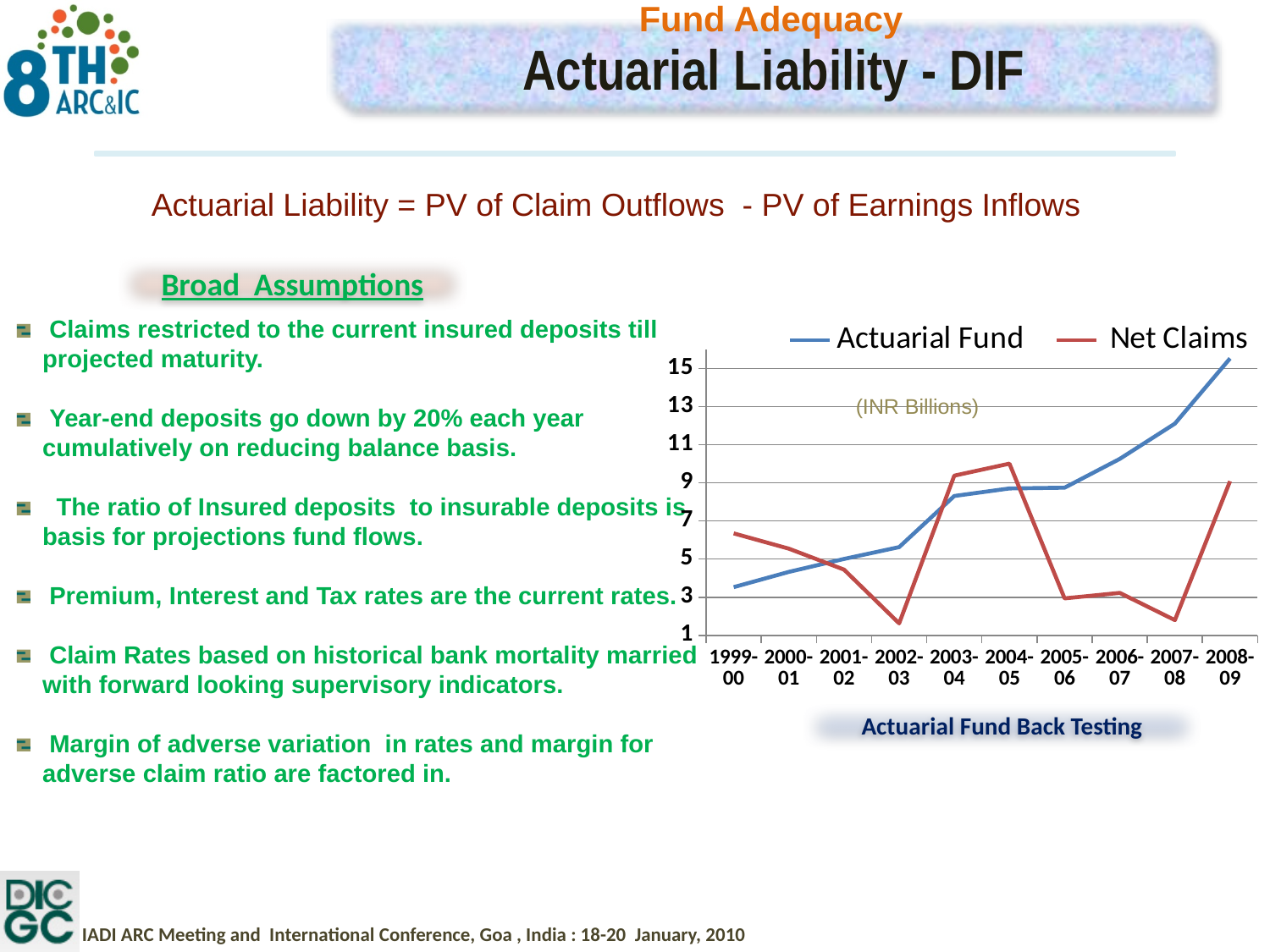

Fund Adequacy
Actuarial Liability - DIF

Actuarial Liability = PV of Claim Outflows  - PV of Earnings Inflows
Broad  Assumptions

### Chart

| Category | Actuarial Fund |  Net Claims |
|---|---|---|
| 1999-00 | 3.53 | 6.35 |
| 2000-01 | 4.33 | 5.55 |
| 2001-02 | 5.01 | 4.45 |
| 2002-03 | 5.63 | 1.6300000000000001 |
| 2003-04 | 8.31 | 9.38 |
| 2004-05 | 8.71 | 10.01 |
| 2005-06 | 8.75 | 2.94 |
| 2006-07 | 10.26 | 3.23 |
| 2007-08 | 12.11 | 1.8 |
| 2008-09 | 15.53 | 9.09 |
 Claims restricted to the current insured deposits till projected maturity.

 Year-end deposits go down by 20% each year cumulatively on reducing balance basis.

  The ratio of Insured deposits  to insurable deposits is basis for projections fund flows.

 Premium, Interest and Tax rates are the current rates.

 Claim Rates based on historical bank mortality married with forward looking supervisory indicators.

 Margin of adverse variation  in rates and margin for adverse claim ratio are factored in.

(INR Billions)
Actuarial Fund Back Testing